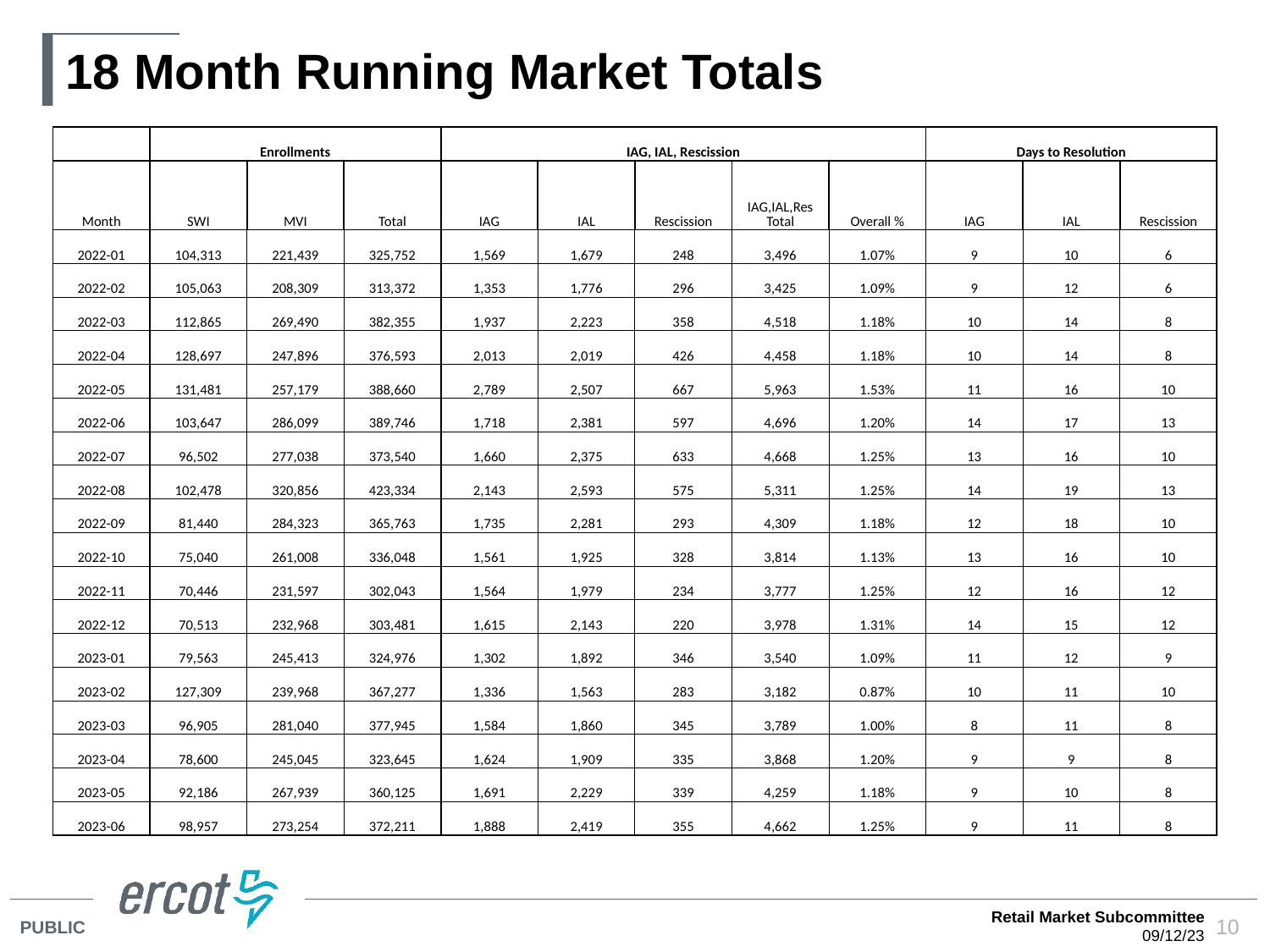

# 18 Month Running Market Totals
|  | Enrollments |  |  | IAG, IAL, Rescission |  |  |  |  | Days to Resolution |  |  |
| --- | --- | --- | --- | --- | --- | --- | --- | --- | --- | --- | --- |
| Month | SWI | MVI | Total | IAG | IAL | Rescission | IAG,IAL,Res Total | Overall % | IAG | IAL | Rescission |
| 2022-01 | 104,313 | 221,439 | 325,752 | 1,569 | 1,679 | 248 | 3,496 | 1.07% | 9 | 10 | 6 |
| 2022-02 | 105,063 | 208,309 | 313,372 | 1,353 | 1,776 | 296 | 3,425 | 1.09% | 9 | 12 | 6 |
| 2022-03 | 112,865 | 269,490 | 382,355 | 1,937 | 2,223 | 358 | 4,518 | 1.18% | 10 | 14 | 8 |
| 2022-04 | 128,697 | 247,896 | 376,593 | 2,013 | 2,019 | 426 | 4,458 | 1.18% | 10 | 14 | 8 |
| 2022-05 | 131,481 | 257,179 | 388,660 | 2,789 | 2,507 | 667 | 5,963 | 1.53% | 11 | 16 | 10 |
| 2022-06 | 103,647 | 286,099 | 389,746 | 1,718 | 2,381 | 597 | 4,696 | 1.20% | 14 | 17 | 13 |
| 2022-07 | 96,502 | 277,038 | 373,540 | 1,660 | 2,375 | 633 | 4,668 | 1.25% | 13 | 16 | 10 |
| 2022-08 | 102,478 | 320,856 | 423,334 | 2,143 | 2,593 | 575 | 5,311 | 1.25% | 14 | 19 | 13 |
| 2022-09 | 81,440 | 284,323 | 365,763 | 1,735 | 2,281 | 293 | 4,309 | 1.18% | 12 | 18 | 10 |
| 2022-10 | 75,040 | 261,008 | 336,048 | 1,561 | 1,925 | 328 | 3,814 | 1.13% | 13 | 16 | 10 |
| 2022-11 | 70,446 | 231,597 | 302,043 | 1,564 | 1,979 | 234 | 3,777 | 1.25% | 12 | 16 | 12 |
| 2022-12 | 70,513 | 232,968 | 303,481 | 1,615 | 2,143 | 220 | 3,978 | 1.31% | 14 | 15 | 12 |
| 2023-01 | 79,563 | 245,413 | 324,976 | 1,302 | 1,892 | 346 | 3,540 | 1.09% | 11 | 12 | 9 |
| 2023-02 | 127,309 | 239,968 | 367,277 | 1,336 | 1,563 | 283 | 3,182 | 0.87% | 10 | 11 | 10 |
| 2023-03 | 96,905 | 281,040 | 377,945 | 1,584 | 1,860 | 345 | 3,789 | 1.00% | 8 | 11 | 8 |
| 2023-04 | 78,600 | 245,045 | 323,645 | 1,624 | 1,909 | 335 | 3,868 | 1.20% | 9 | 9 | 8 |
| 2023-05 | 92,186 | 267,939 | 360,125 | 1,691 | 2,229 | 339 | 4,259 | 1.18% | 9 | 10 | 8 |
| 2023-06 | 98,957 | 273,254 | 372,211 | 1,888 | 2,419 | 355 | 4,662 | 1.25% | 9 | 11 | 8 |
Retail Market Subcommittee
09/12/23
10